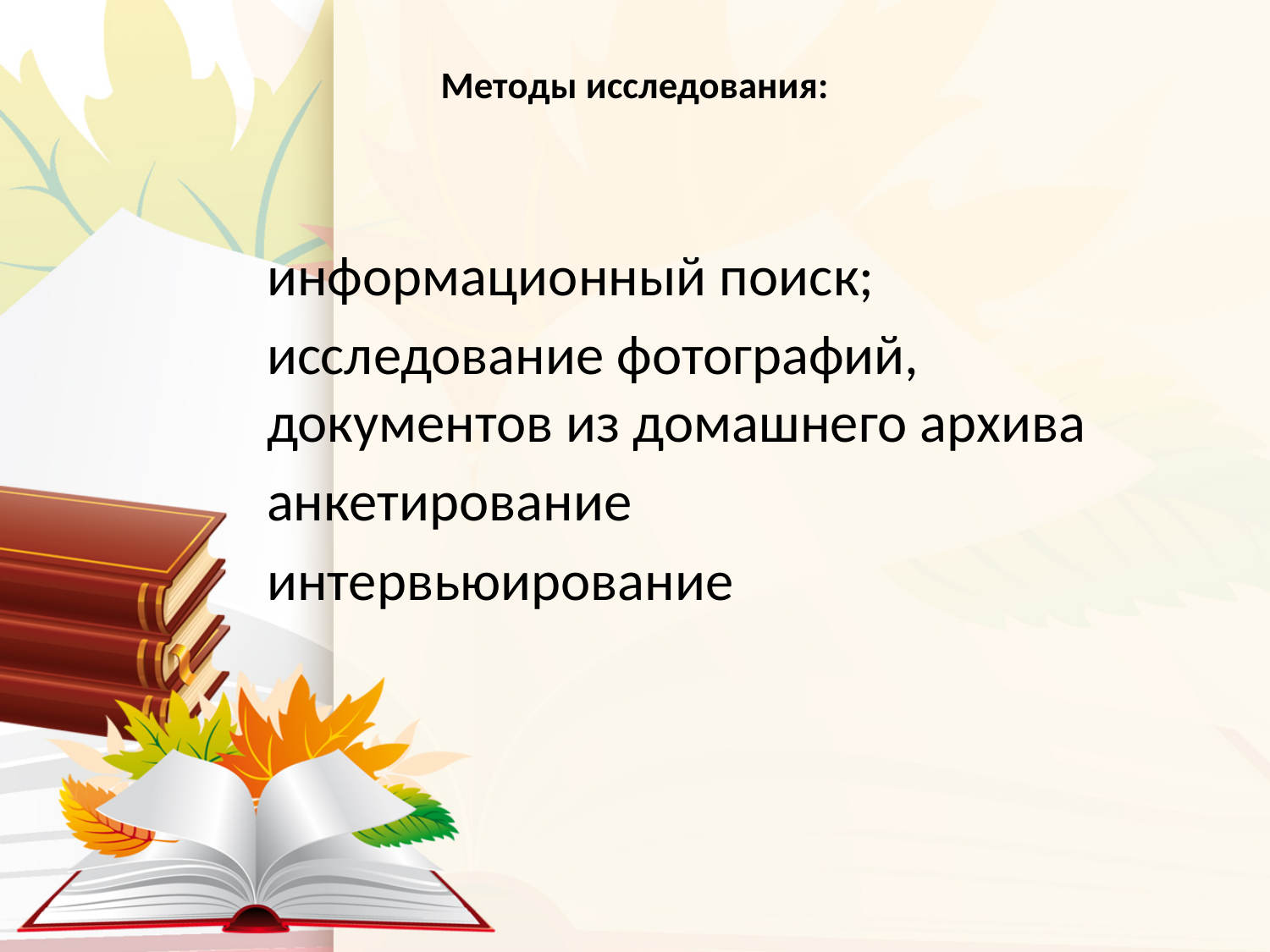

# Методы исследования:
информационный поиск;
исследование фотографий, документов из домашнего архива
анкетирование
интервьюирование